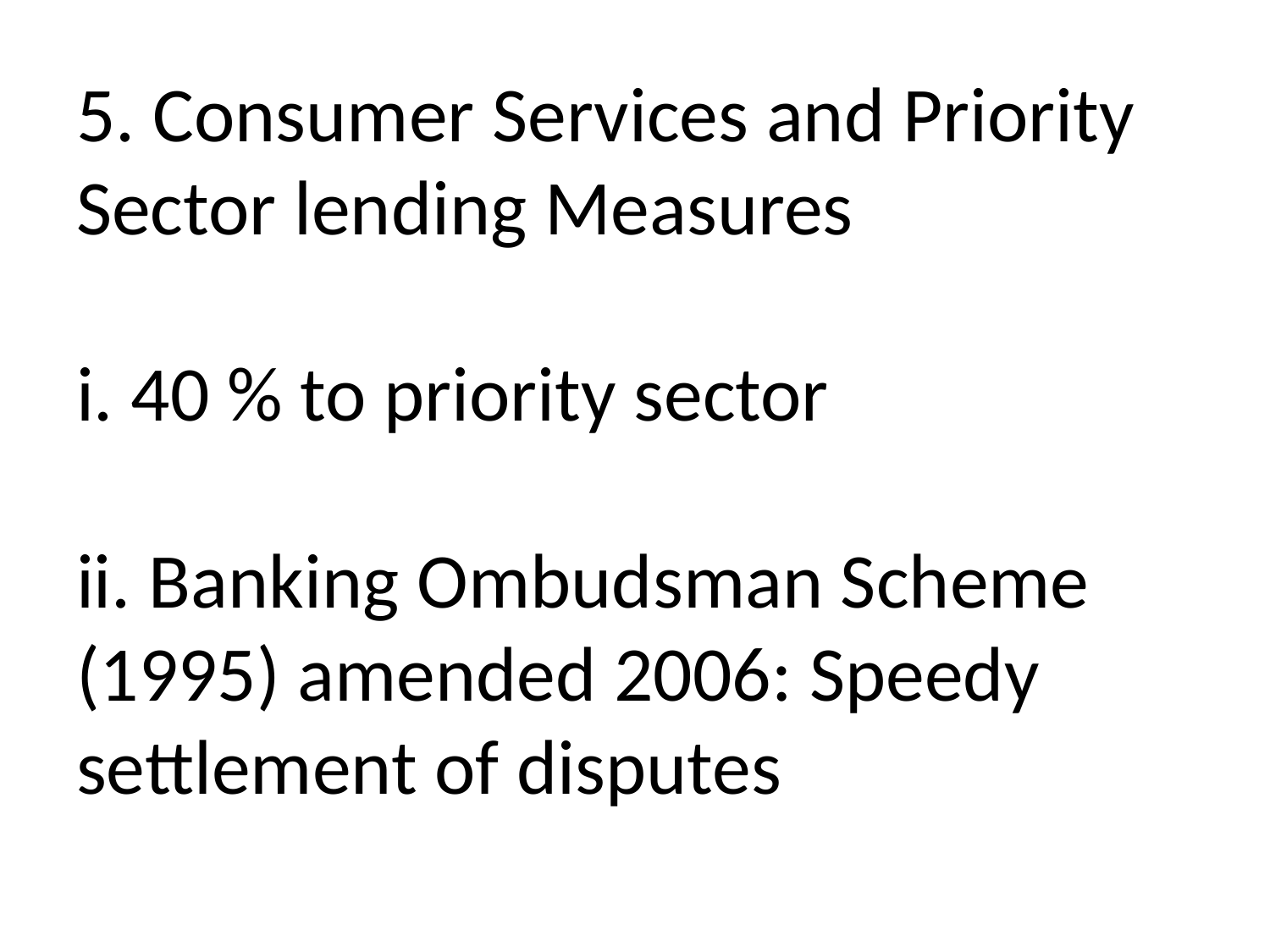

# 5. Consumer Services and Priority Sector lending Measures i. 40 % to priority sector ii. Banking Ombudsman Scheme (1995) amended 2006: Speedy settlement of disputes